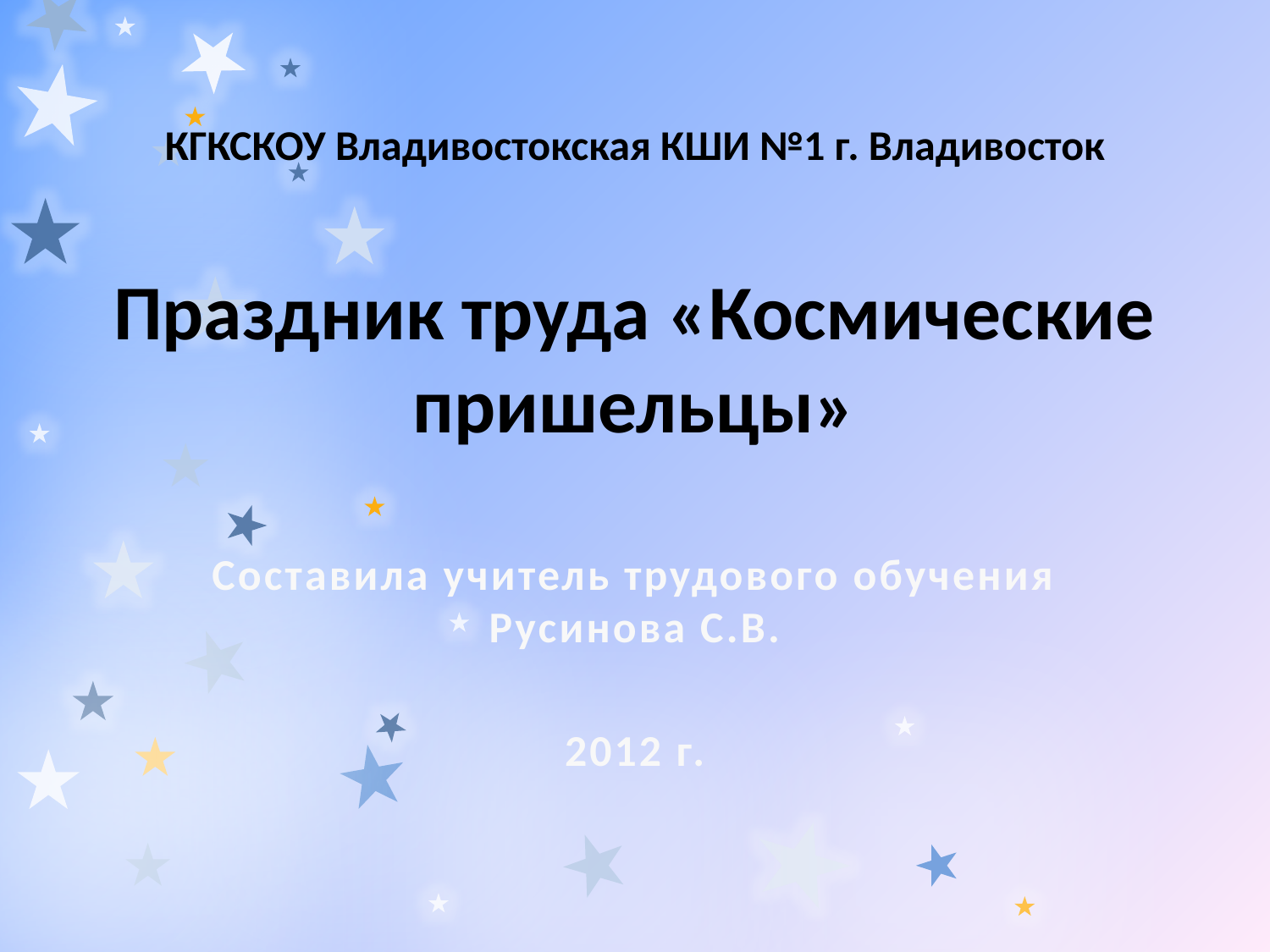

# КГКСКОУ Владивостокская КШИ №1 г. Владивосток Праздник труда «Космические пришельцы»
Составила учитель трудового обучения Русинова С.В.

2012 г.